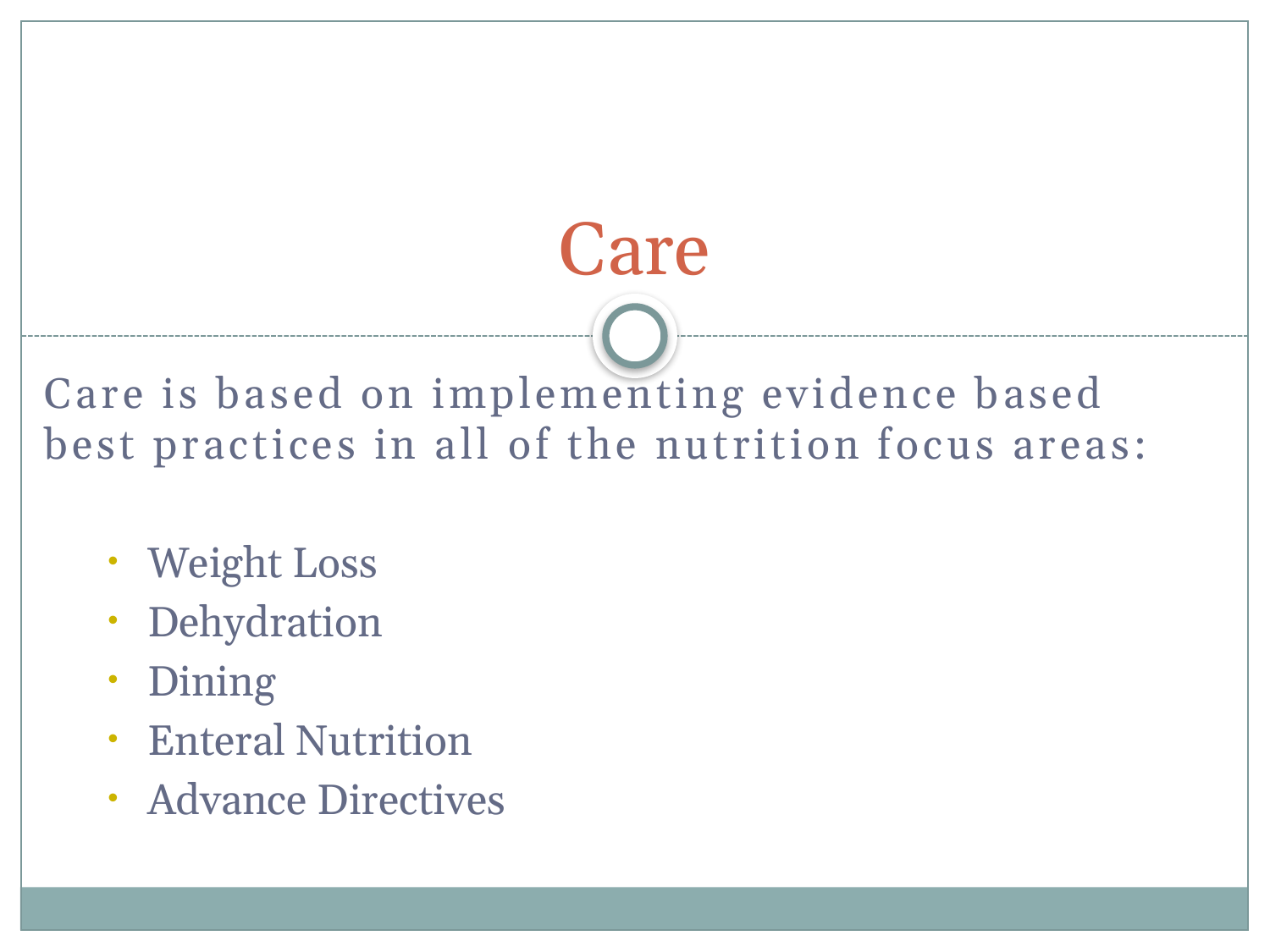

# Care
Care is based on implementing evidence based best practices in all of the nutrition focus areas:

Weight Loss
Dehydration
Dining
Enteral Nutrition
Advance Directives